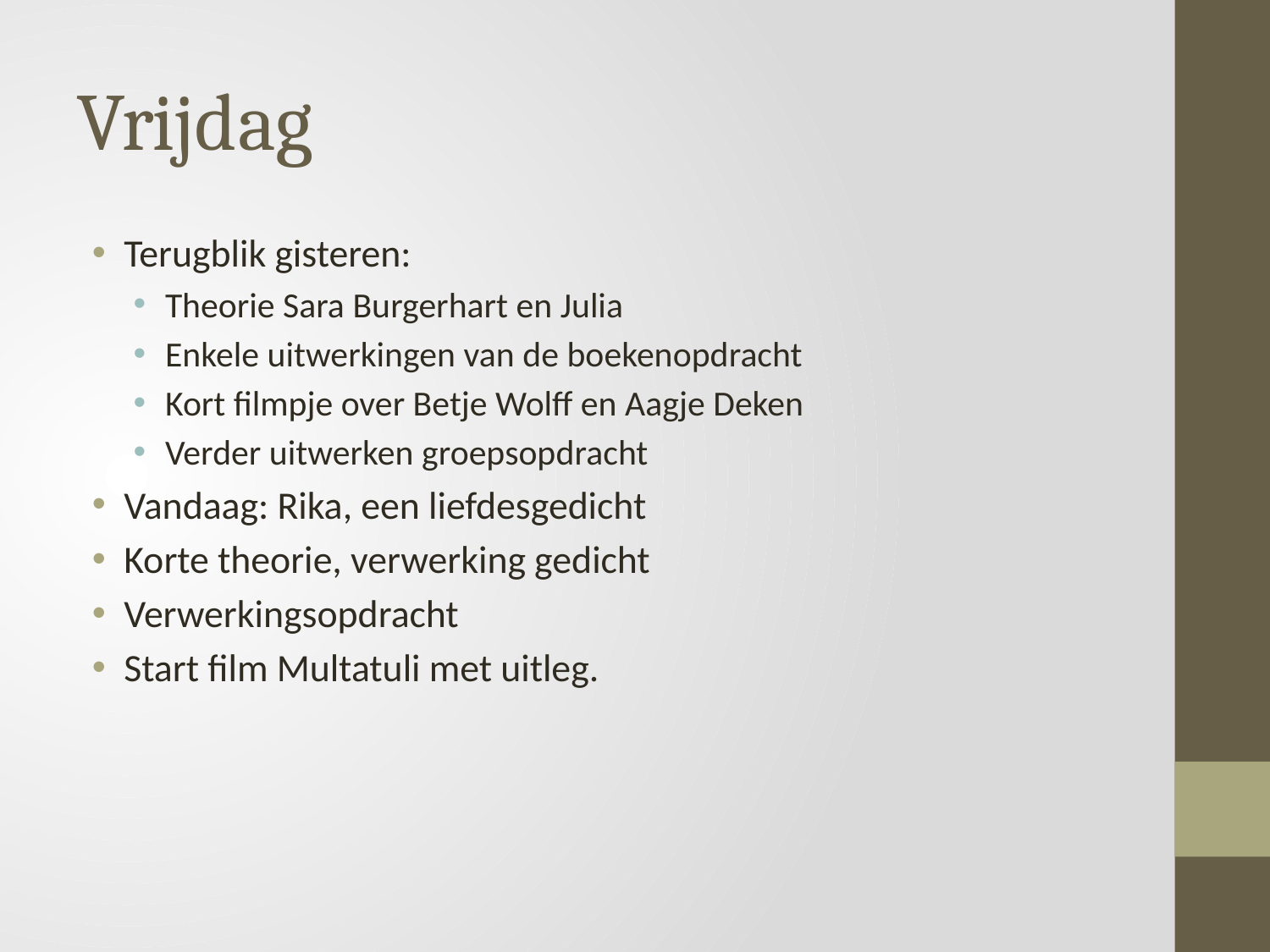

# Vrijdag
Terugblik gisteren:
Theorie Sara Burgerhart en Julia
Enkele uitwerkingen van de boekenopdracht
Kort filmpje over Betje Wolff en Aagje Deken
Verder uitwerken groepsopdracht
Vandaag: Rika, een liefdesgedicht
Korte theorie, verwerking gedicht
Verwerkingsopdracht
Start film Multatuli met uitleg.